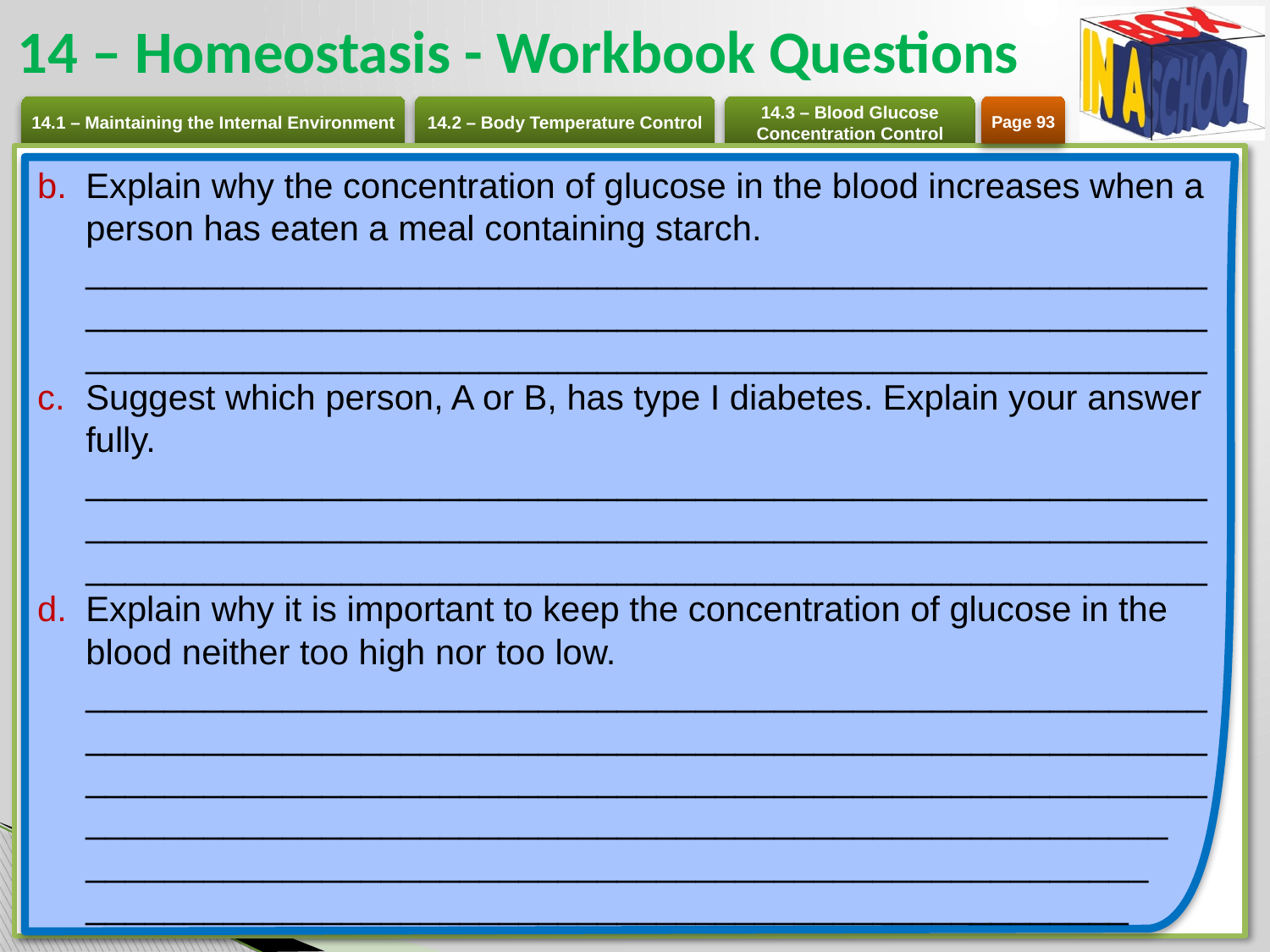

# 14 – Homeostasis - Workbook Questions
Page 93
Explain why the concentration of glucose in the blood increases when a person has eaten a meal containing starch.
___________________________________________________________________________________________________________________________________________________________________________
Suggest which person, A or B, has type I diabetes. Explain your answer fully.
___________________________________________________________________________________________________________________________________________________________________________
Explain why it is important to keep the concentration of glucose in the blood neither too high nor too low.
__________________________________________________________________________________________________________________________________________________________________________________________________________________________________
______________________________________________________
_____________________________________________________